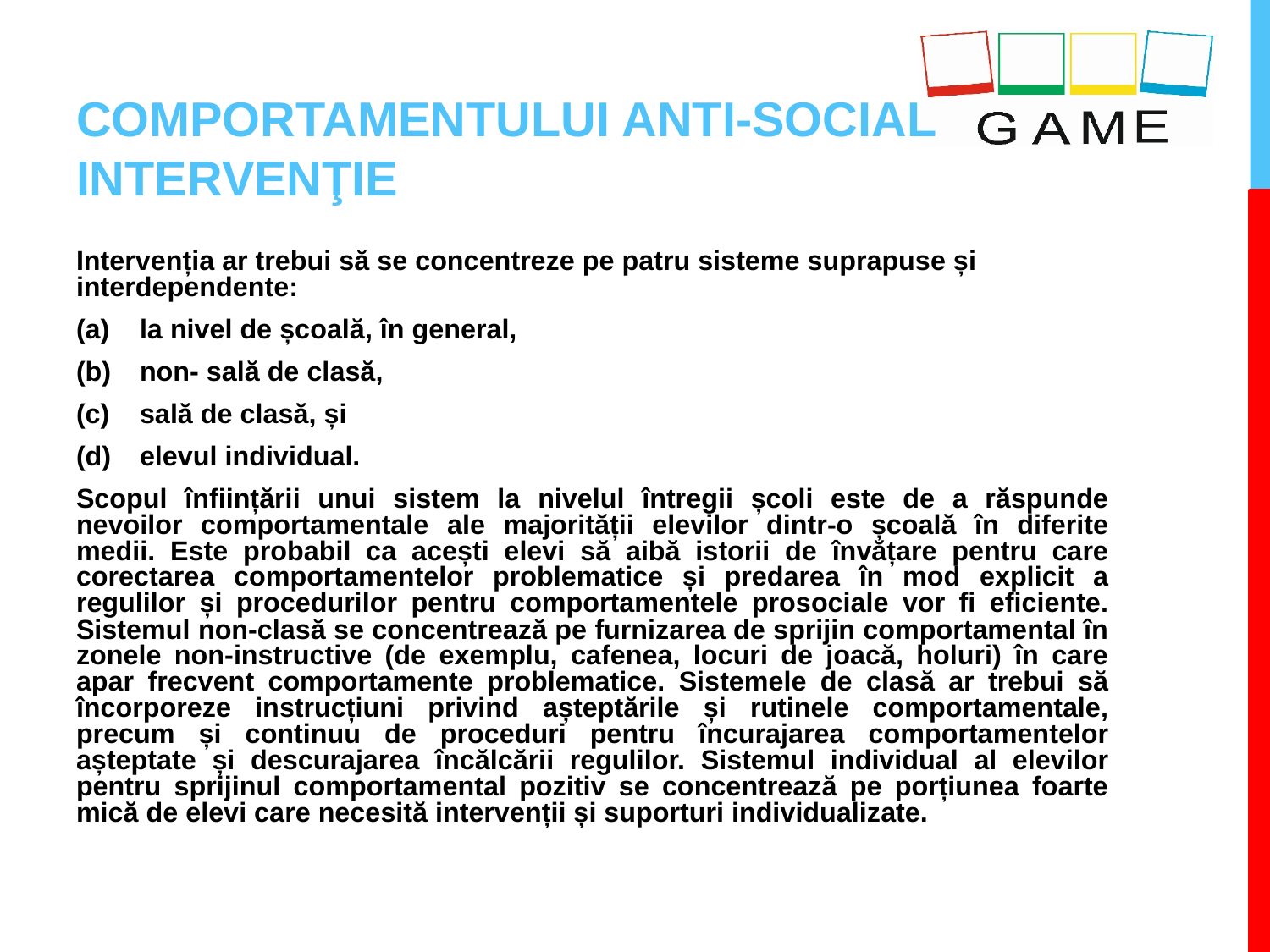

# COMPORTAMENTULUI ANTI-SOCIAL INTERVENŢIE
Intervenția ar trebui să se concentreze pe patru sisteme suprapuse și interdependente:
la nivel de școală, în general,
non- sală de clasă,
sală de clasă, și
elevul individual.
Scopul înființării unui sistem la nivelul întregii școli este de a răspunde nevoilor comportamentale ale majorității elevilor dintr-o școală în diferite medii. Este probabil ca acești elevi să aibă istorii de învățare pentru care corectarea comportamentelor problematice și predarea în mod explicit a regulilor și procedurilor pentru comportamentele prosociale vor fi eficiente. Sistemul non-clasă se concentrează pe furnizarea de sprijin comportamental în zonele non-instructive (de exemplu, cafenea, locuri de joacă, holuri) în care apar frecvent comportamente problematice. Sistemele de clasă ar trebui să încorporeze instrucțiuni privind așteptările și rutinele comportamentale, precum și continuu de proceduri pentru încurajarea comportamentelor așteptate și descurajarea încălcării regulilor. Sistemul individual al elevilor pentru sprijinul comportamental pozitiv se concentrează pe porțiunea foarte mică de elevi care necesită intervenții și suporturi individualizate.